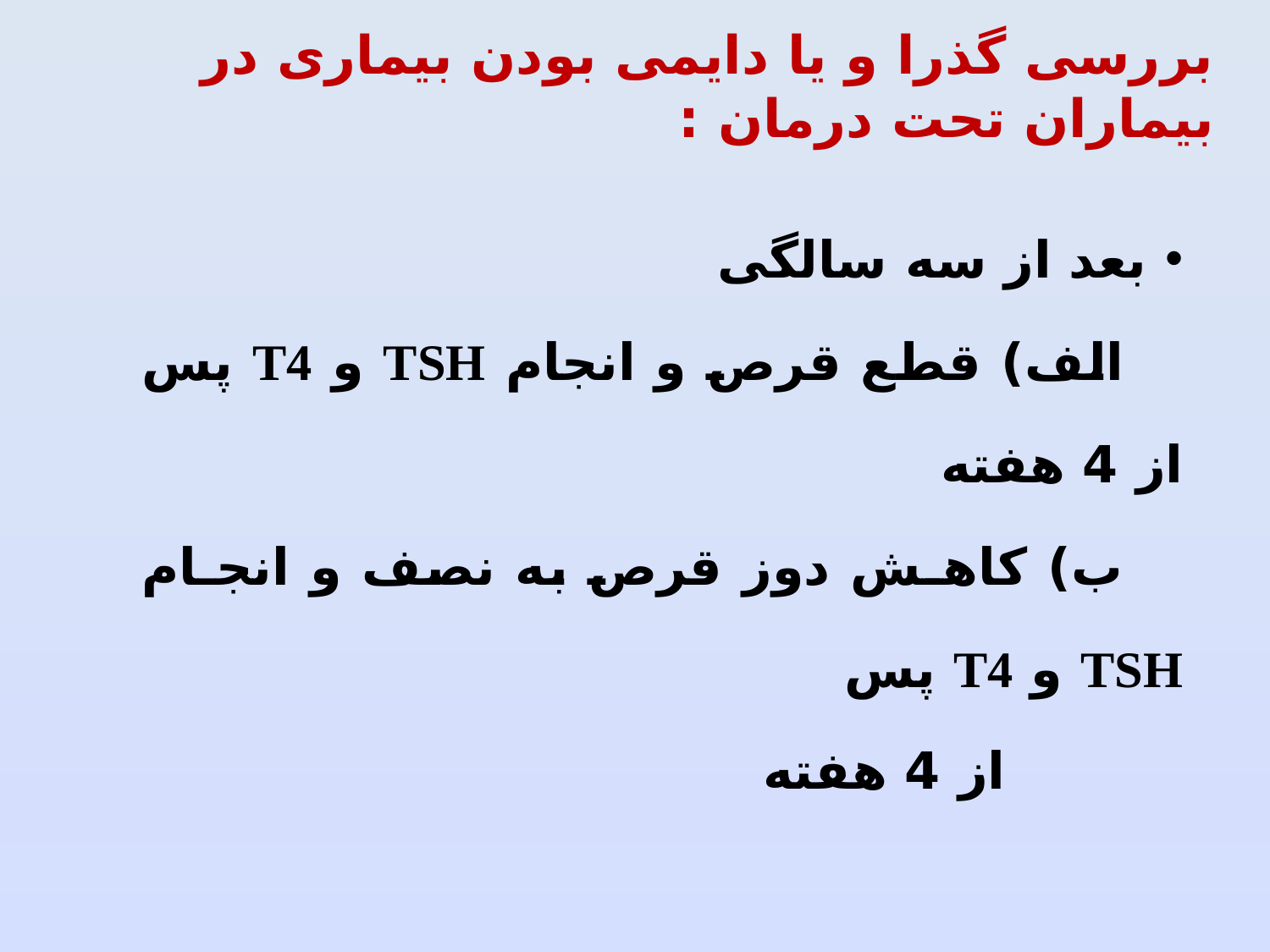

بررسی گذرا و یا دایمی بودن بیماری در بیماران تحت درمان :
 بعد از سه سالگی
   الف) قطع قرص و انجام TSH و T4 پس از 4 هفته
   ب) کاهـش دوز قرص به نصف و انجـام TSH و T4 پس
          از 4 هفته